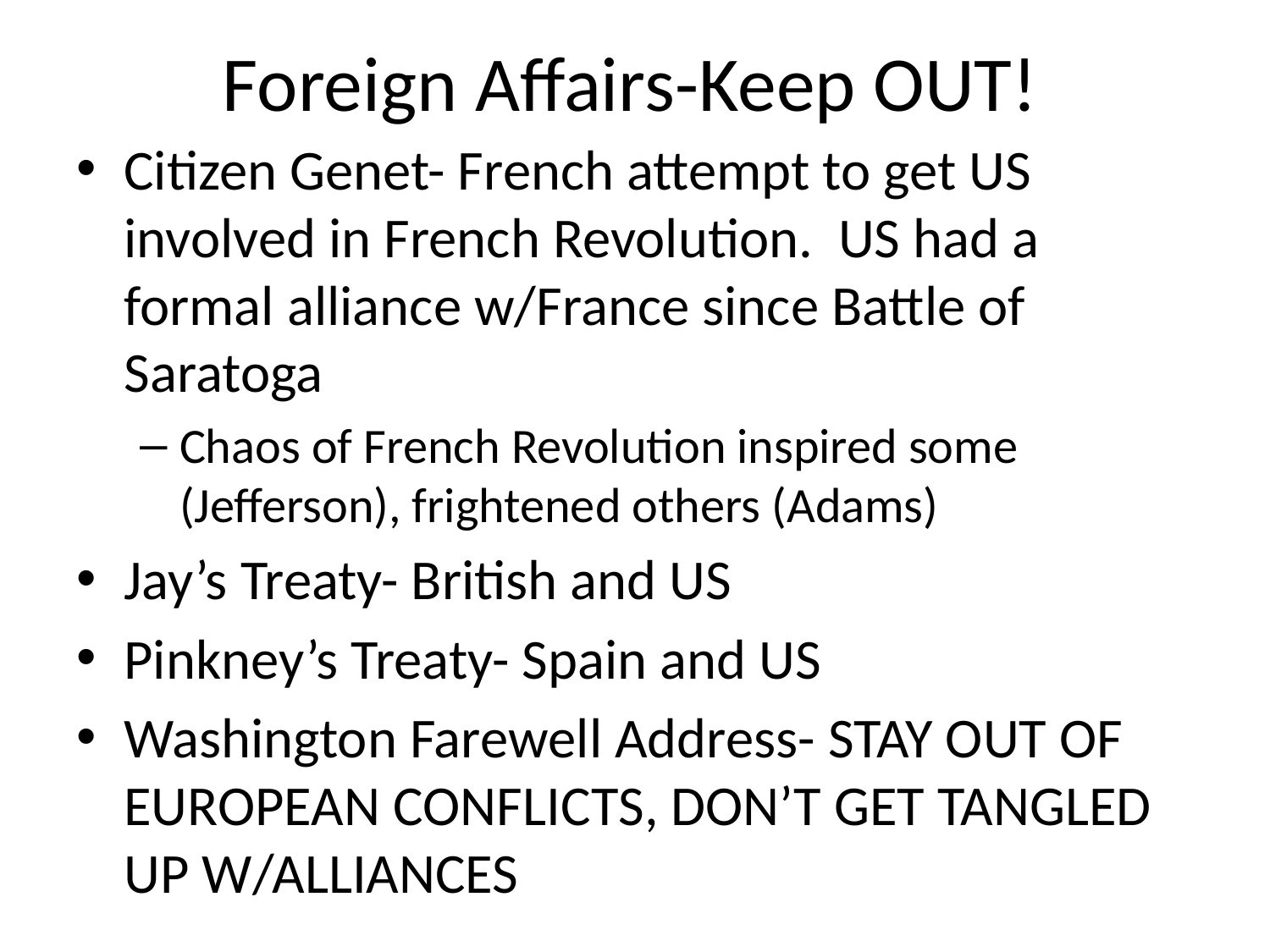

# Foreign Affairs-Keep OUT!
Citizen Genet- French attempt to get US involved in French Revolution.  US had a formal alliance w/France since Battle of Saratoga
Chaos of French Revolution inspired some (Jefferson), frightened others (Adams)
Jay’s Treaty- British and US
Pinkney’s Treaty- Spain and US
Washington Farewell Address- STAY OUT OF EUROPEAN CONFLICTS, DON’T GET TANGLED UP W/ALLIANCES